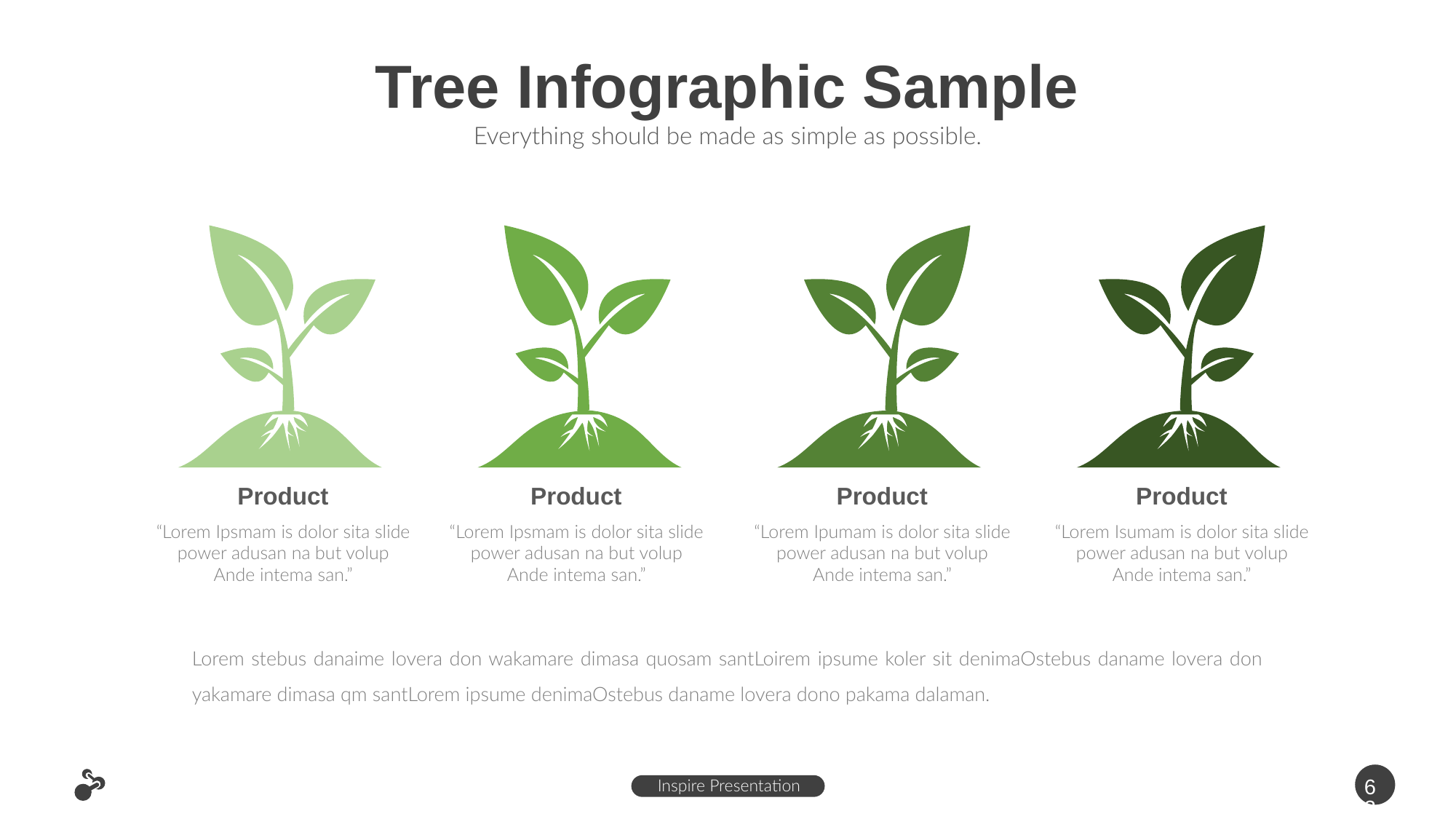

Tree Infographic Sample
Everything should be made as simple as possible.

Product
“Lorem Ipsmam is dolor sita slide power adusan na but volup
Ande intema san.”
Product
“Lorem Ipsmam is dolor sita slide power adusan na but volup
Ande intema san.”
Product
“Lorem Ipumam is dolor sita slide power adusan na but volup
Ande intema san.”
Product
“Lorem Isumam is dolor sita slide power adusan na but volup
Ande intema san.”
Lorem stebus danaime lovera don wakamare dimasa quosam santLoirem ipsume koler sit denimaOstebus daname lovera don yakamare dimasa qm santLorem ipsume denimaOstebus daname lovera dono pakama dalaman.

63

Inspire Presentation